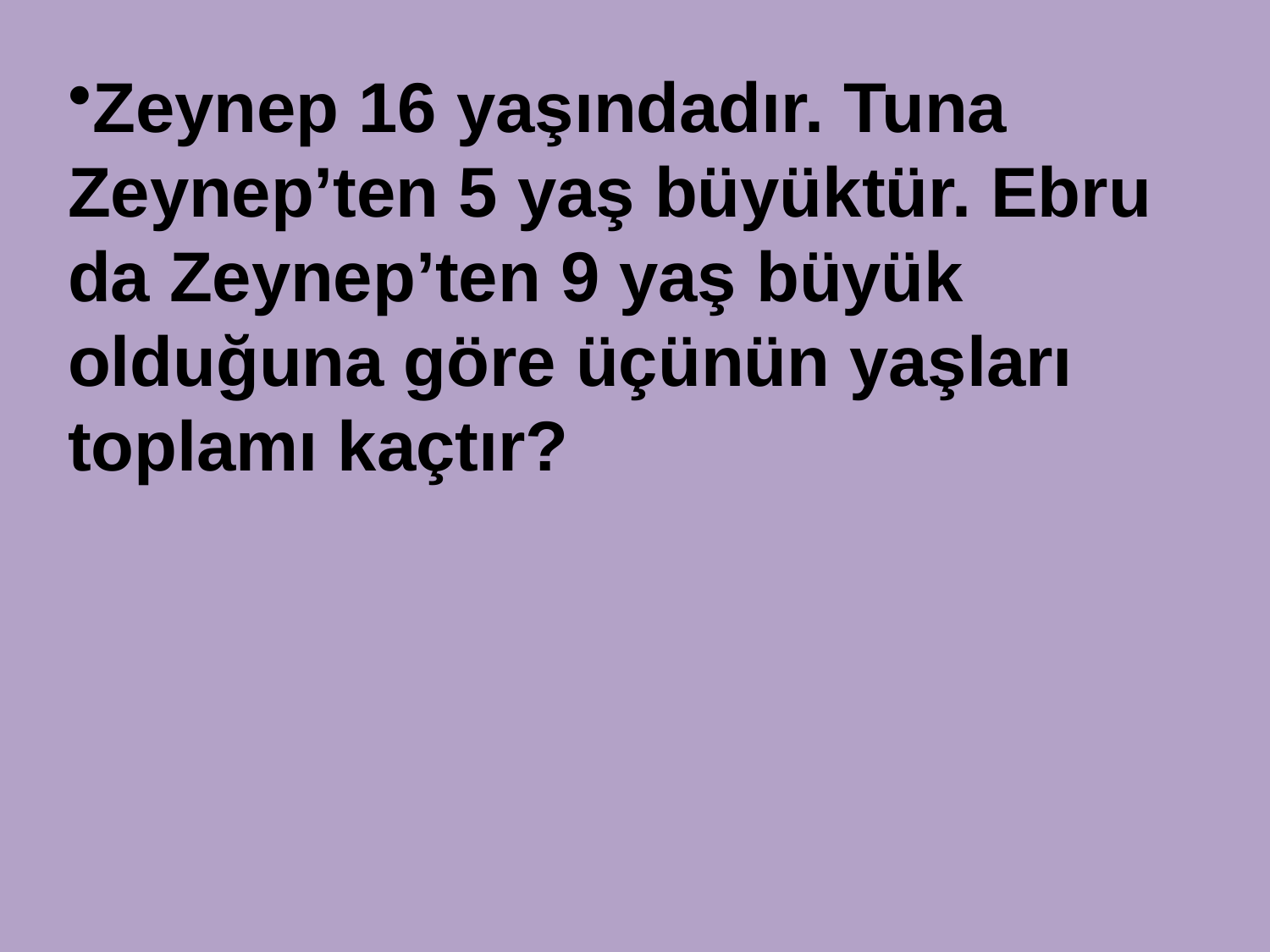

Zeynep 16 yaşındadır. Tuna Zeynep’ten 5 yaş büyüktür. Ebru da Zeynep’ten 9 yaş büyük olduğuna göre üçünün yaşları toplamı kaçtır?